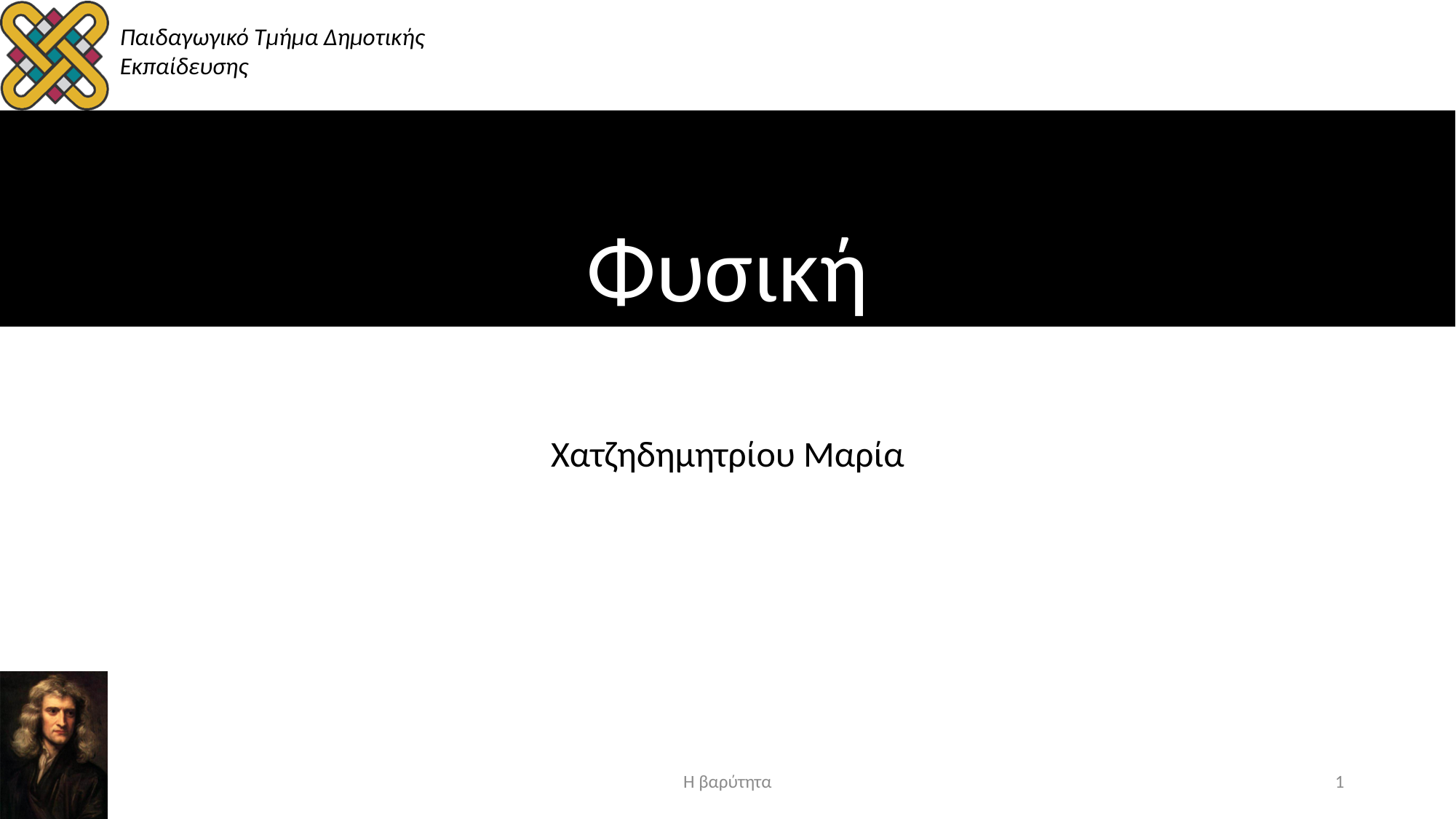

# Φυσική
Χατζηδημητρίου Μαρία
Η βαρύτητα
1